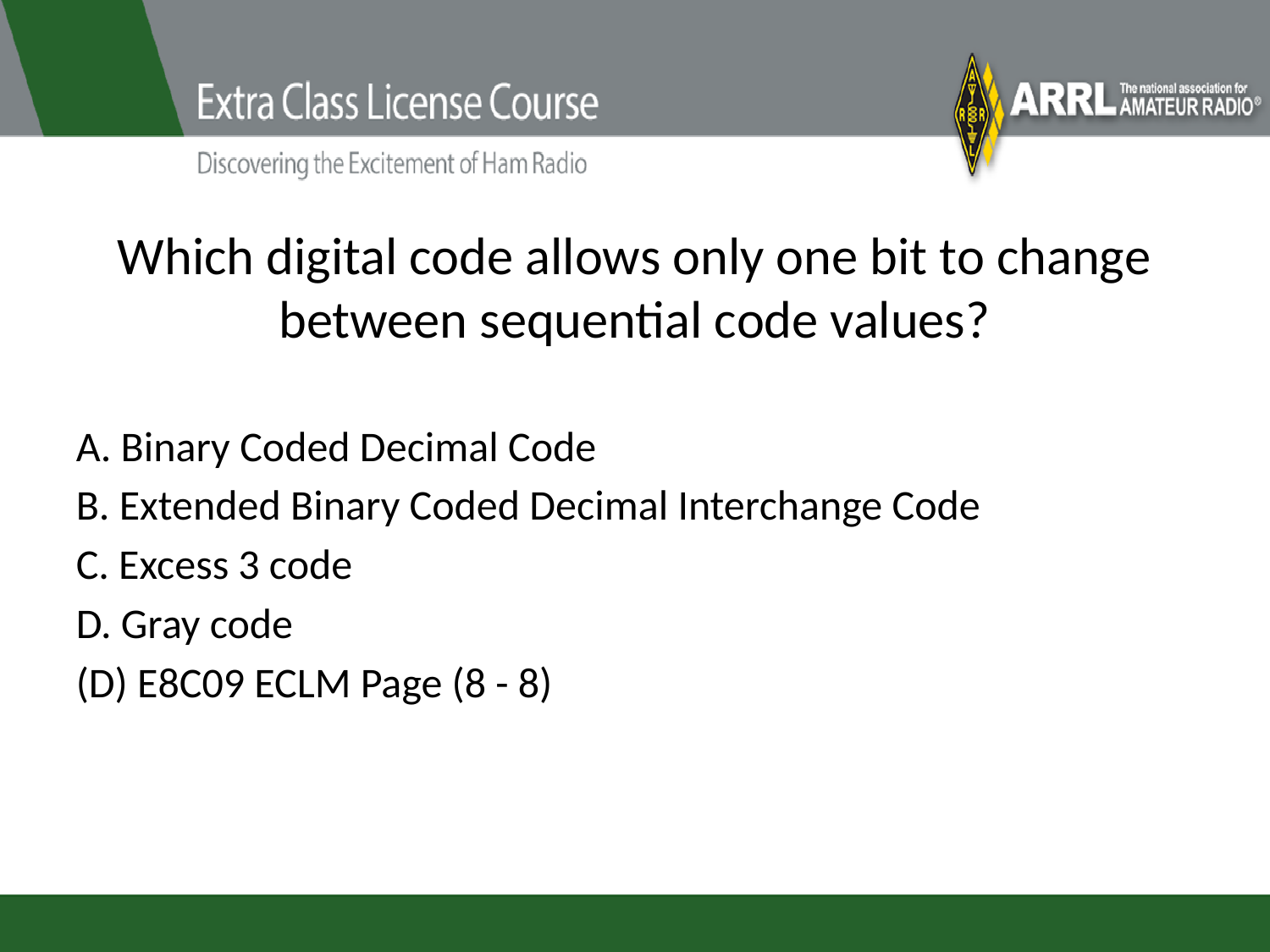

# Which digital code allows only one bit to change between sequential code values?
A. Binary Coded Decimal Code
B. Extended Binary Coded Decimal Interchange Code
C. Excess 3 code
D. Gray code
(D) E8C09 ECLM Page (8 - 8)